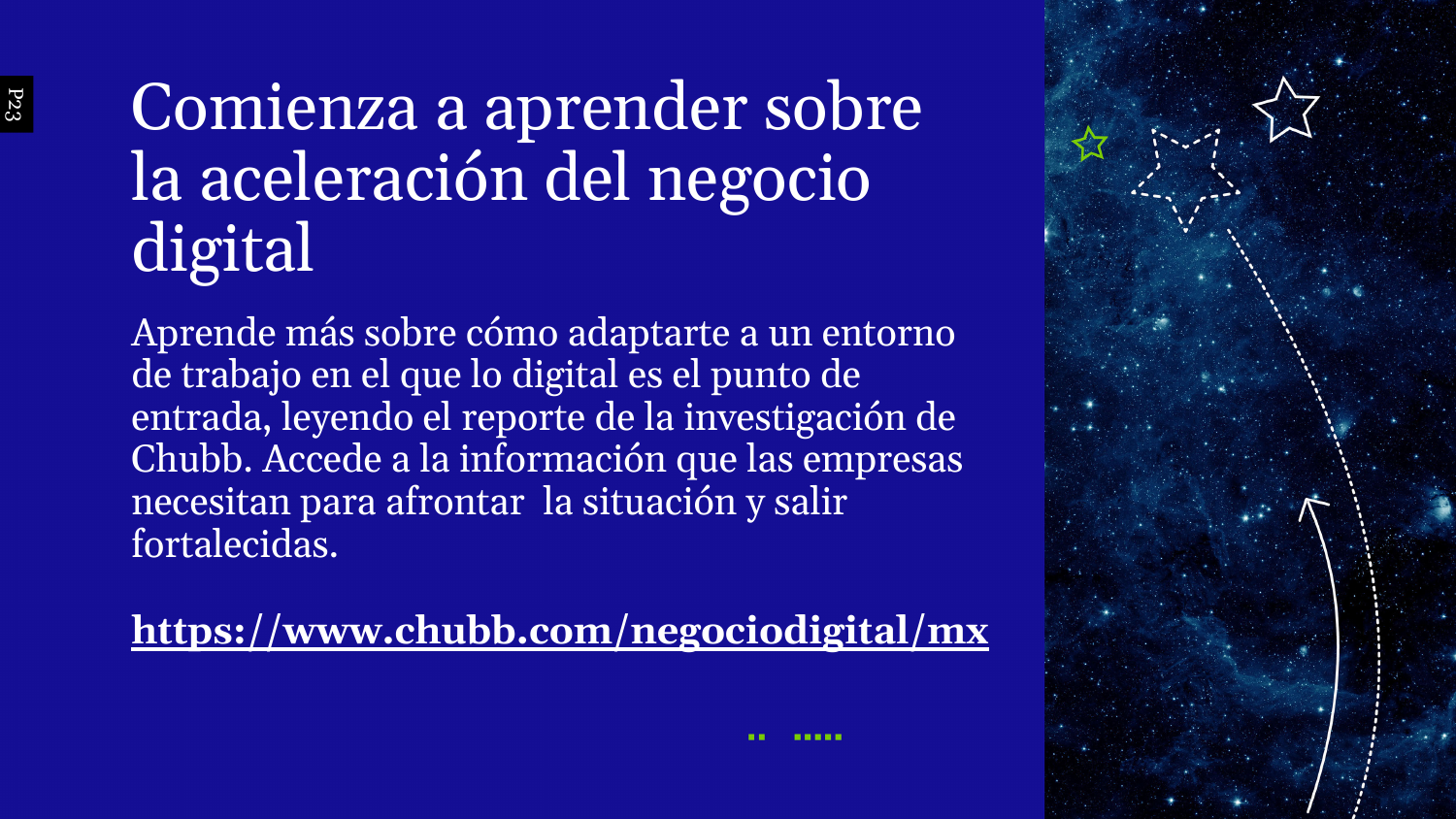

Comienza a aprender sobre la aceleración del negocio digital
P23
Aprende más sobre cómo adaptarte a un entorno de trabajo en el que lo digital es el punto de entrada, leyendo el reporte de la investigación de Chubb. Accede a la información que las empresas necesitan para afrontar  la situación y salir fortalecidas.

https://www.chubb.com/negociodigital/mx